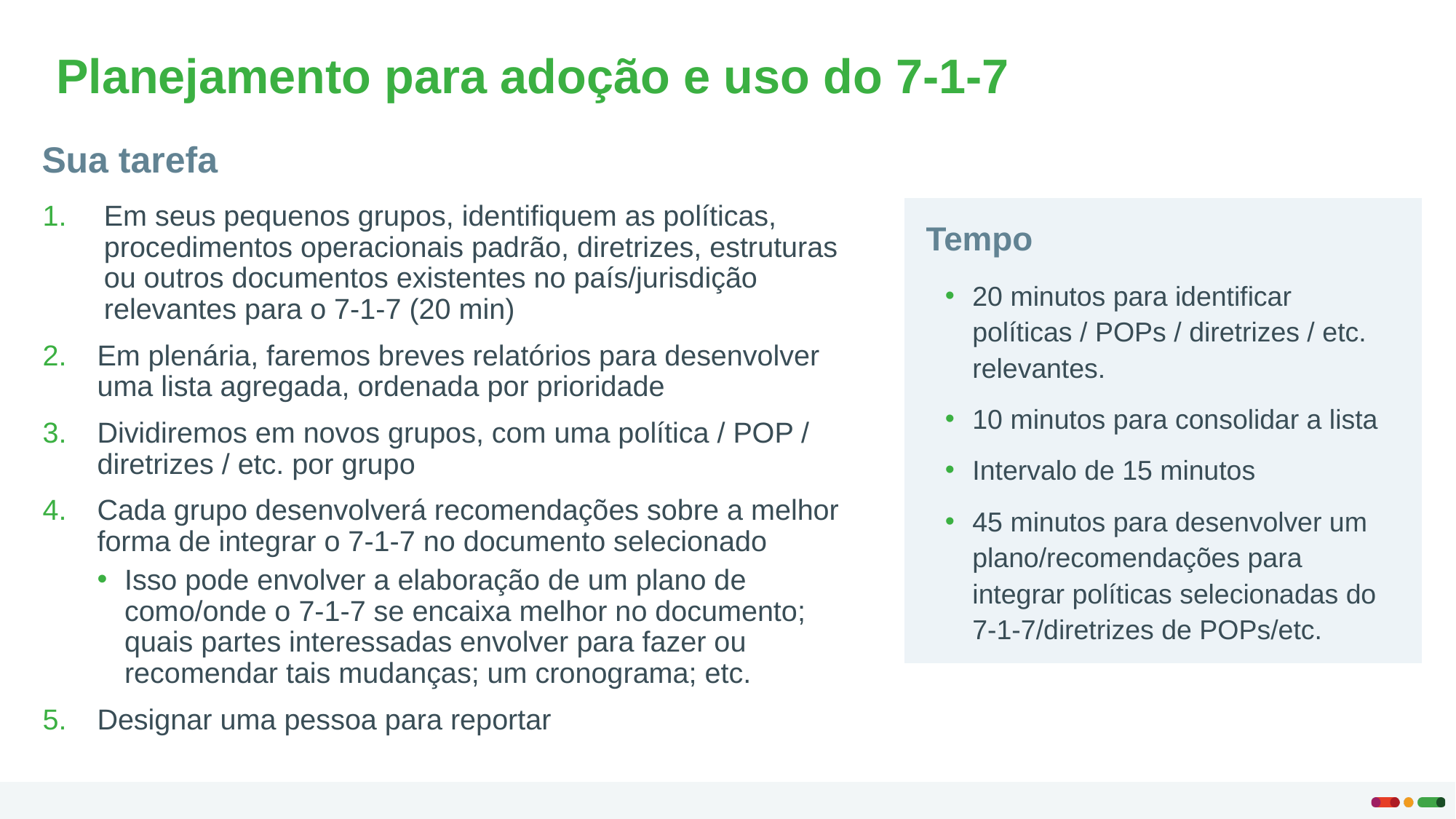

Planejamento para adoção e uso do 7-1-7
Sua tarefa
Tempo
Em seus pequenos grupos, identifiquem as políticas, procedimentos operacionais padrão, diretrizes, estruturas ou outros documentos existentes no país/jurisdição relevantes para o 7-1-7 (20 min)
Em plenária, faremos breves relatórios para desenvolver uma lista agregada, ordenada por prioridade
Dividiremos em novos grupos, com uma política / POP / diretrizes / etc. por grupo
Cada grupo desenvolverá recomendações sobre a melhor forma de integrar o 7-1-7 no documento selecionado
Isso pode envolver a elaboração de um plano de como/onde o 7-1-7 se encaixa melhor no documento; quais partes interessadas envolver para fazer ou recomendar tais mudanças; um cronograma; etc.
Designar uma pessoa para reportar

20 minutos para identificar políticas / POPs / diretrizes / etc. relevantes.
10 minutos para consolidar a lista
Intervalo de 15 minutos
45 minutos para desenvolver um plano/recomendações para integrar políticas selecionadas do 7-1-7/diretrizes de POPs/etc.